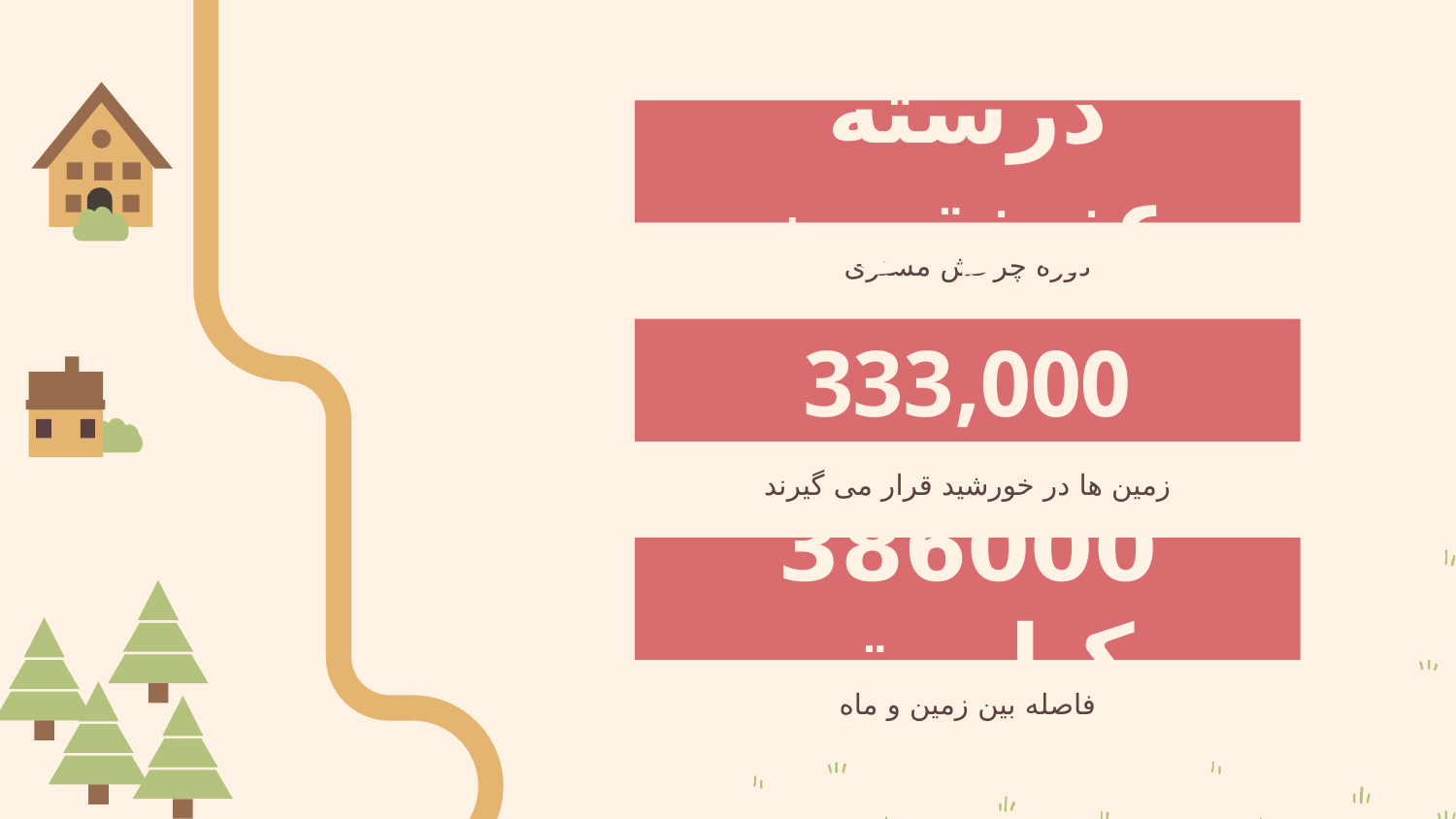

# درسته عزیزترین
دوره چرخش مشتری

333,000
زمین ها در خورشید قرار می گیرند
386000 کیلومتر

فاصله بین زمین و ماه